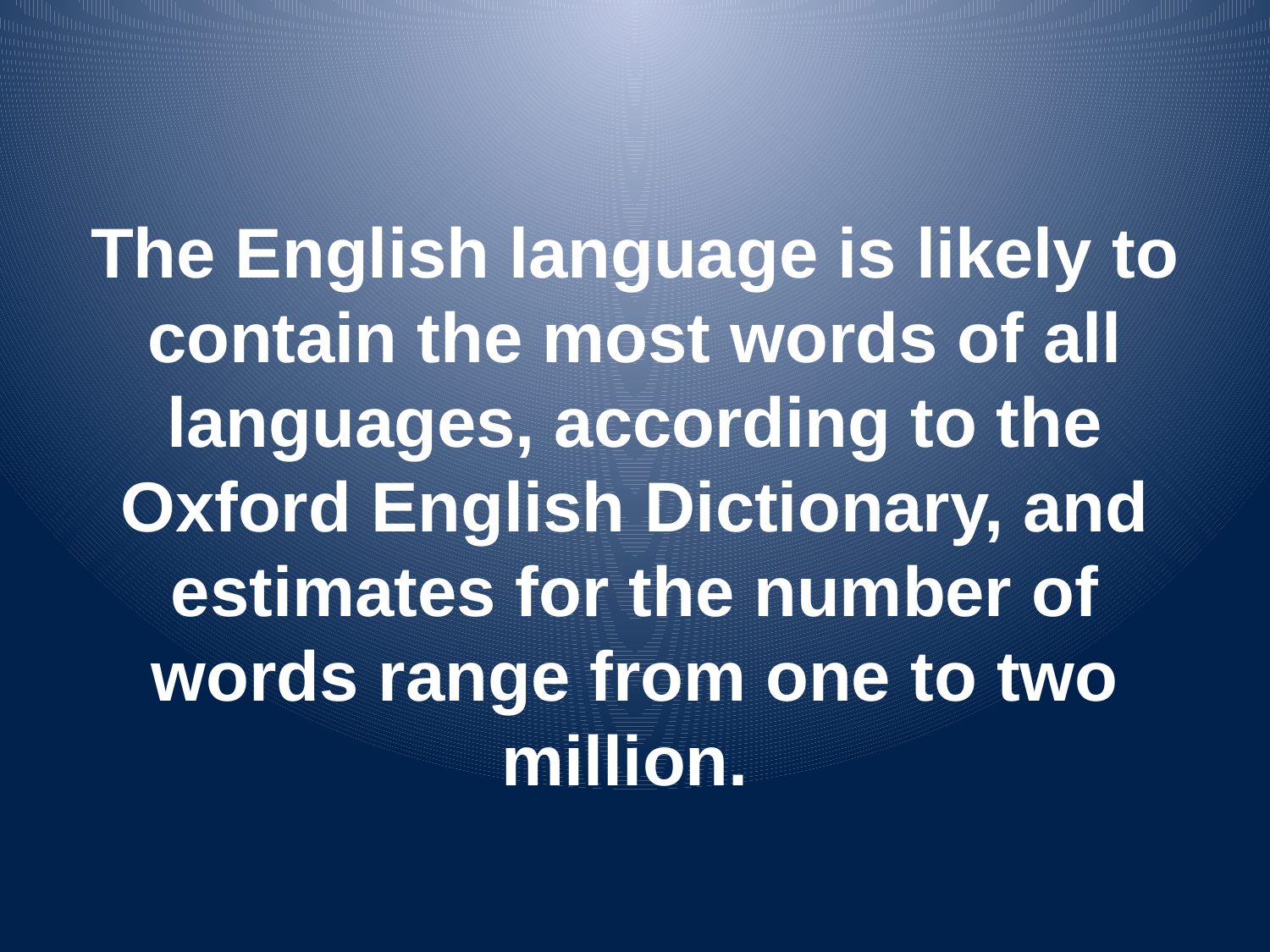

The English language is likely to contain the most words of all languages, according to the Oxford English Dictionary, and estimates for the number of words range from one to two million.